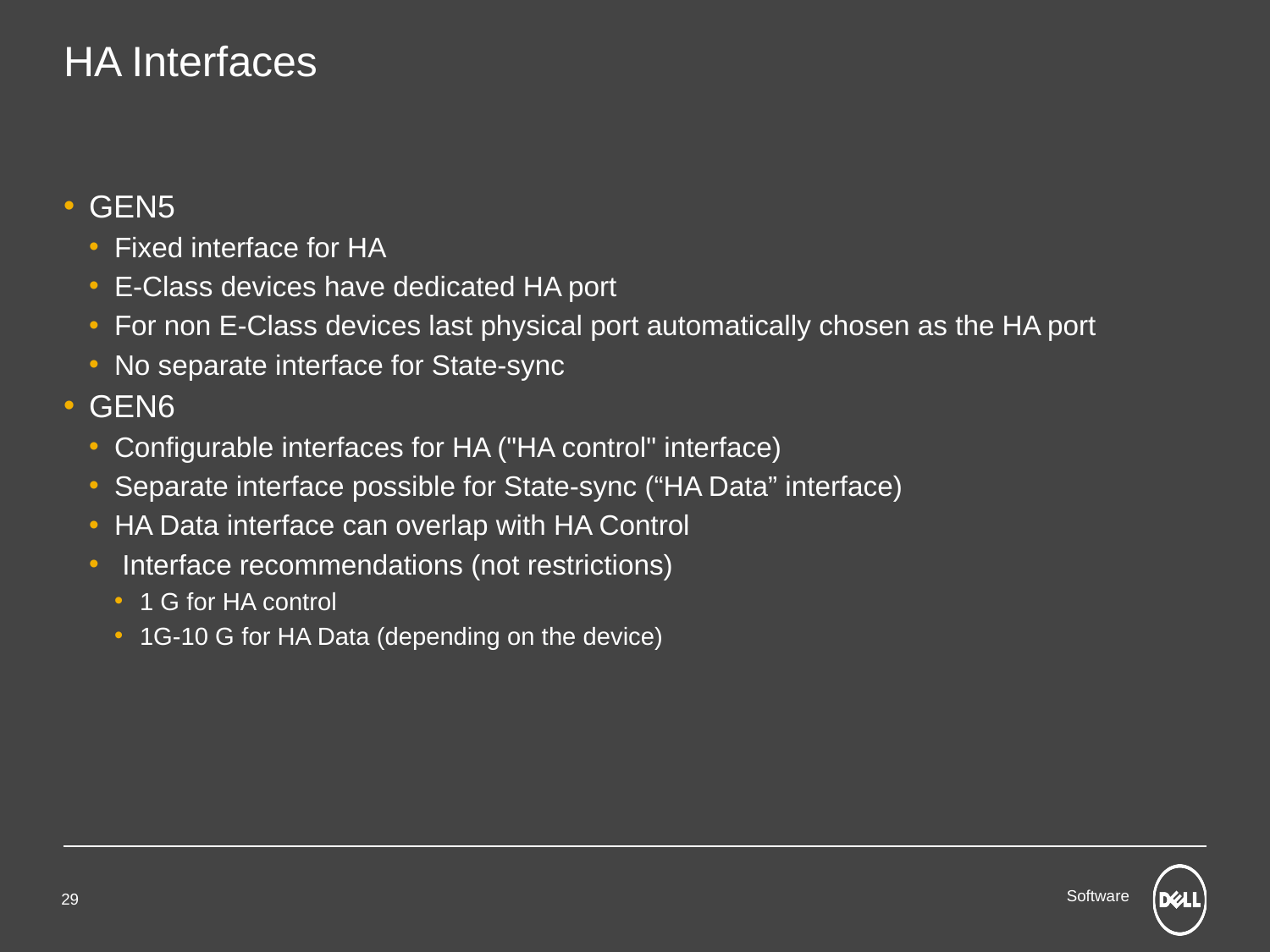

# HA Interfaces
GEN5
Fixed interface for HA
E-Class devices have dedicated HA port
For non E-Class devices last physical port automatically chosen as the HA port
No separate interface for State-sync
GEN6
Configurable interfaces for HA ("HA control" interface)
Separate interface possible for State-sync (“HA Data” interface)
HA Data interface can overlap with HA Control
 Interface recommendations (not restrictions)
1 G for HA control
1G-10 G for HA Data (depending on the device)